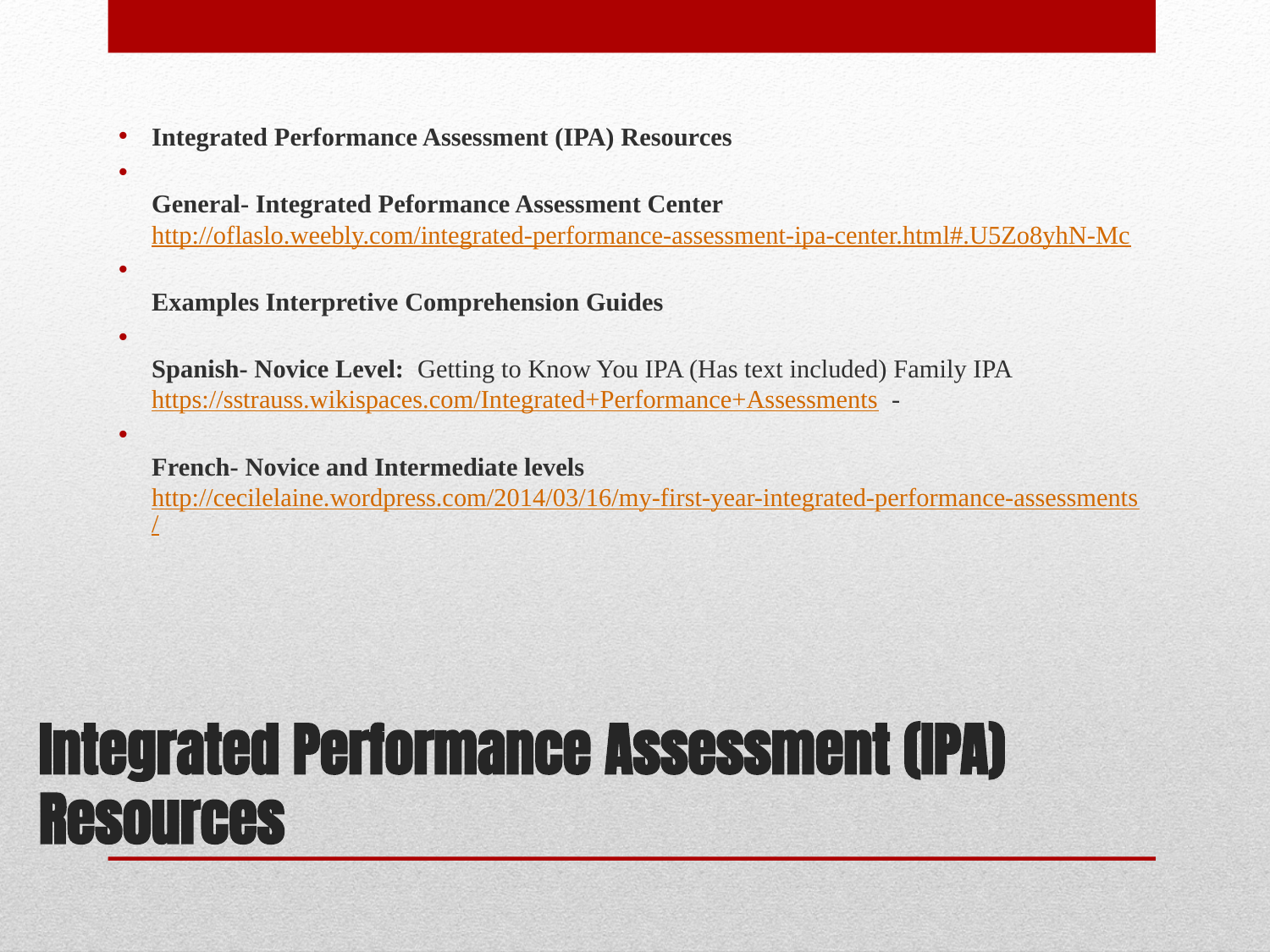

Integrated Performance Assessment (IPA) Resources
General- Integrated Peformance Assessment Center http://oflaslo.weebly.com/integrated-performance-assessment-ipa-center.html#.U5Zo8yhN-Mc
Examples Interpretive Comprehension Guides
Spanish- Novice Level:  Getting to Know You IPA (Has text included) Family IPA https://sstrauss.wikispaces.com/Integrated+Performance+Assessments  -
French- Novice and Intermediate levels http://cecilelaine.wordpress.com/2014/03/16/my-first-year-integrated-performance-assessments/

# Integrated Performance Assessment (IPA) Resources